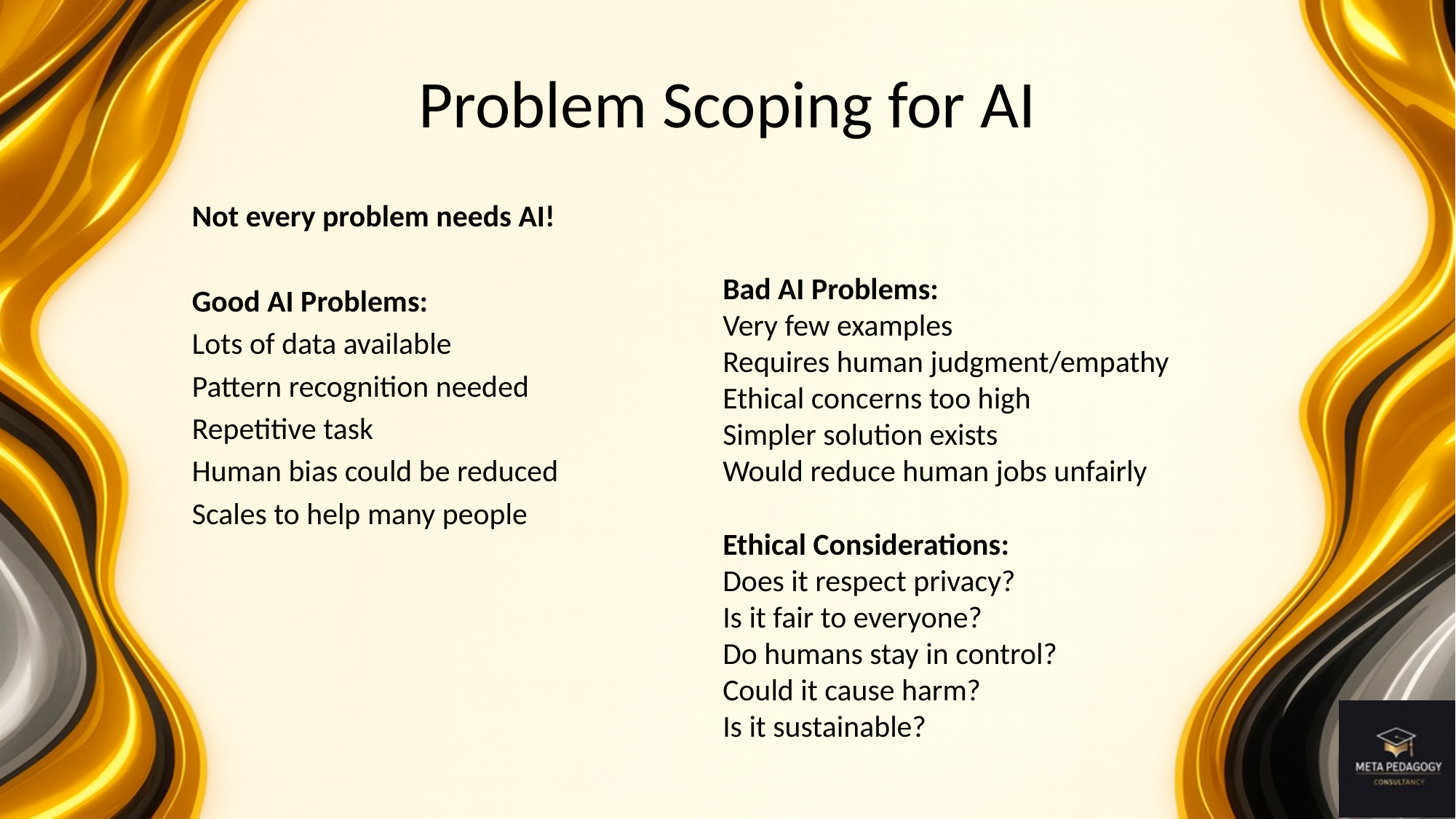

# Problem Scoping for AI
Not every problem needs AI!

Good AI Problems:
Lots of data available
Pattern recognition needed
Repetitive task
Human bias could be reduced
Scales to help many people

Bad AI Problems:
Very few examples
Requires human judgment/empathy
Ethical concerns too high
Simpler solution exists
Would reduce human jobs unfairly

Ethical Considerations:
Does it respect privacy?
Is it fair to everyone?
Do humans stay in control?
Could it cause harm?
Is it sustainable?